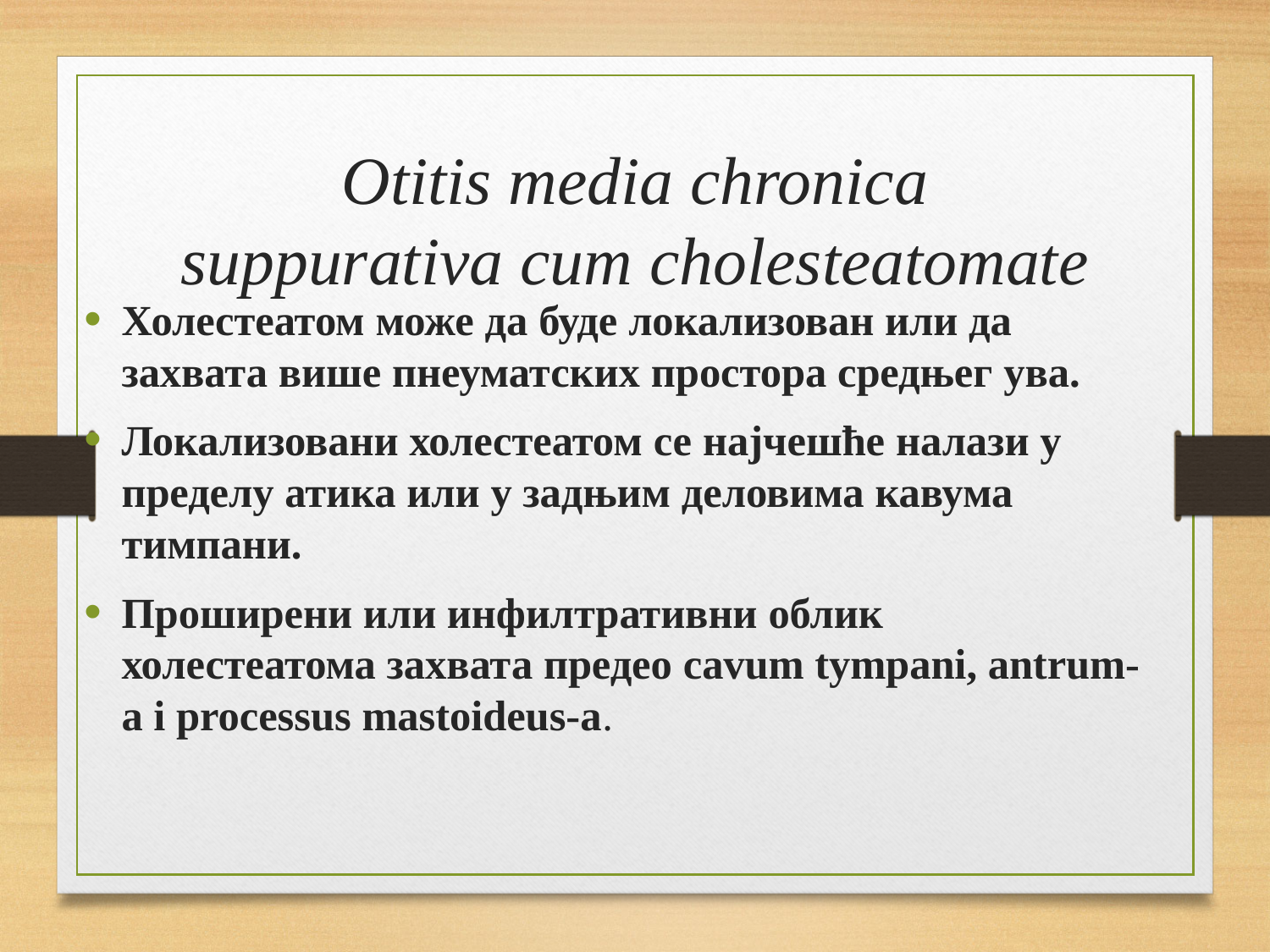

# Otitis media chronica suppurativa cum cholesteatomate
Холестеатом може да буде локализован или да захвата више пнеуматских простора средњег ува.
Локализовани холестеатом се најчешће налази у пределу атика или у задњим деловима кавума тимпани.
Проширени или инфилтративни облик холестеатома захвата предео cavum tympani, antrum-a i processus mastoideus-a.